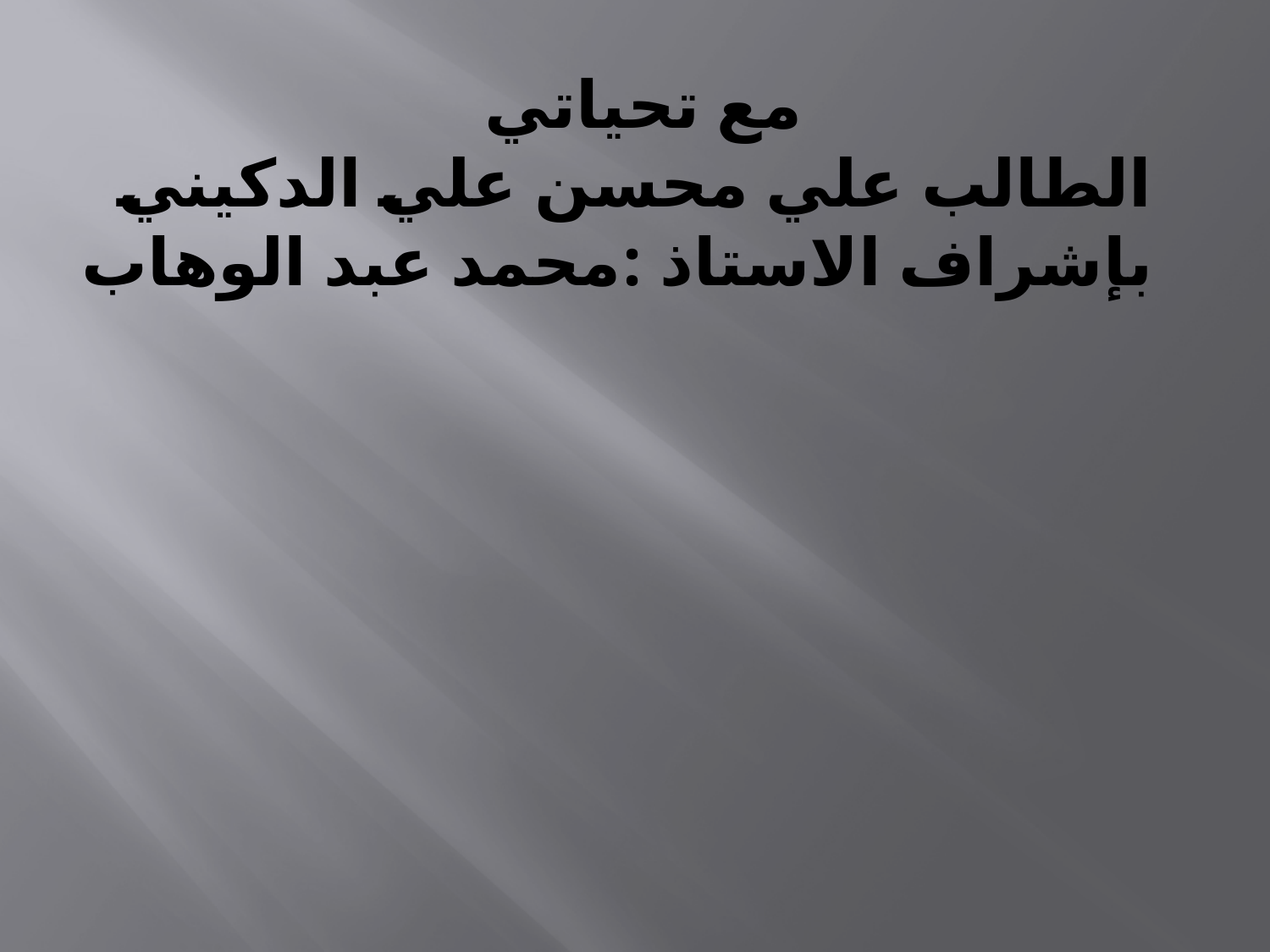

# مع تحياتي الطالب علي محسن علي الدكيني بإشراف الاستاذ :محمد عبد الوهاب